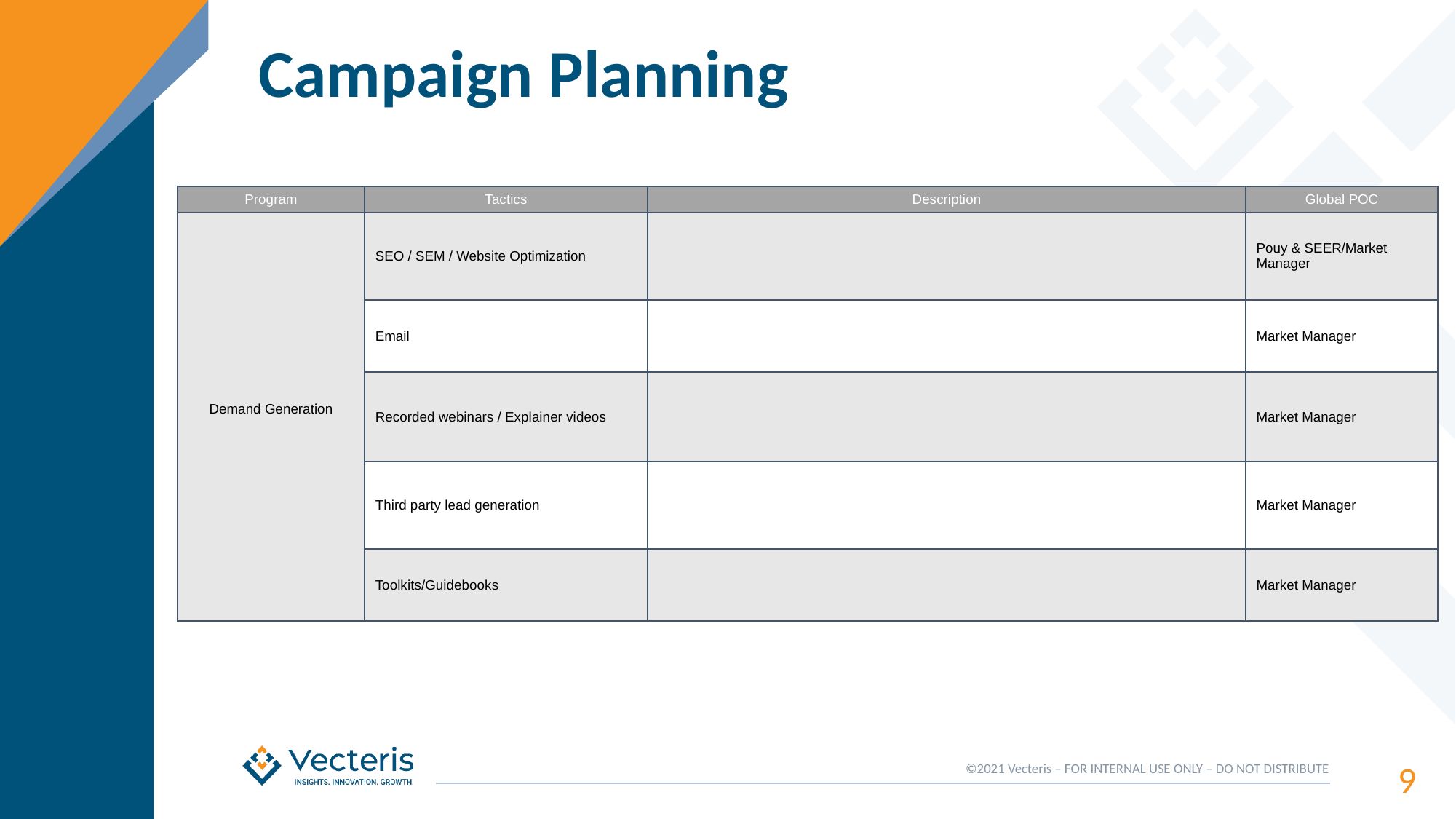

# Campaign Planning
| Program | Tactics | Description | Global POC |
| --- | --- | --- | --- |
| Demand Generation | SEO / SEM / Website Optimization |  | Pouy & SEER/Market Manager |
|  | Email |  | Market Manager |
|  | Recorded webinars / Explainer videos |  | Market Manager |
|  | Third party lead generation |  | Market Manager |
|  | Toolkits/Guidebooks |  | Market Manager |
9
©2021 Vecteris – FOR INTERNAL USE ONLY – DO NOT DISTRIBUTE